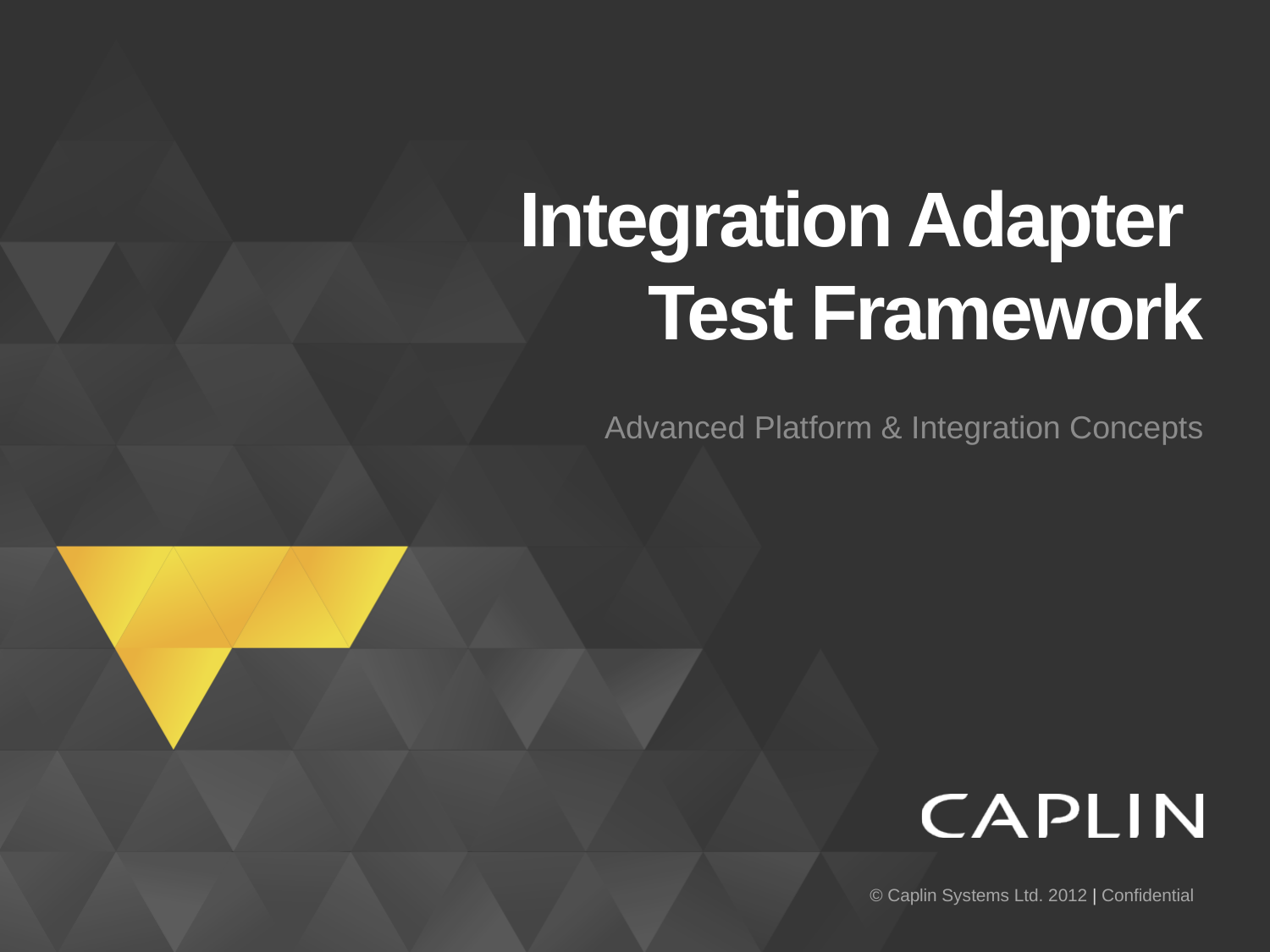

# Integration Adapter Test Framework
Advanced Platform & Integration Concepts